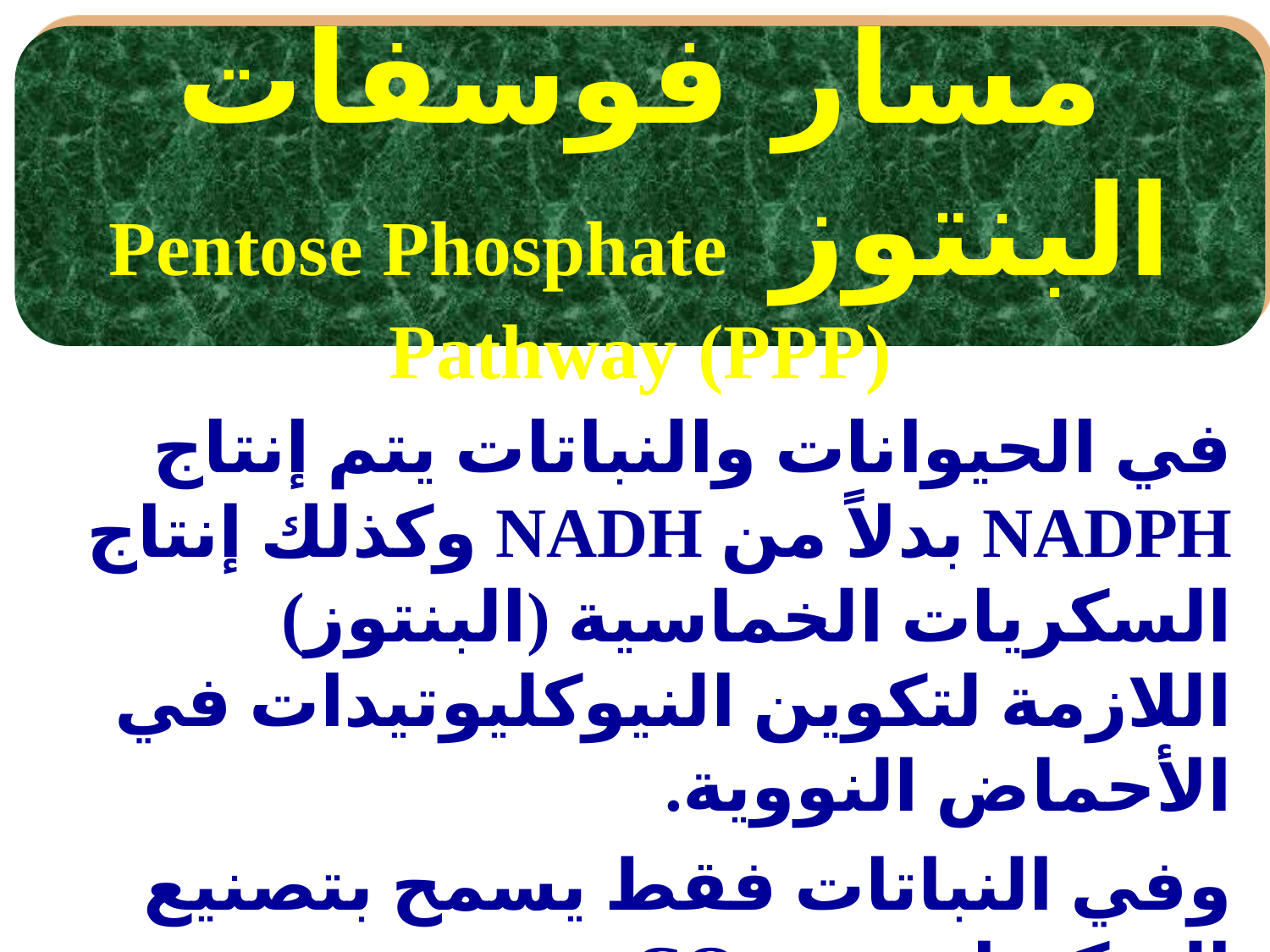

مسار فوسفات البنتوز Pentose Phosphate Pathway (PPP)
في الحيوانات والنباتات يتم إنتاج NADPH بدلاً من NADH وكذلك إنتاج السكريات الخماسية (البنتوز) اللازمة لتكوين النيوكليوتيدات في الأحماض النووية.
وفي النباتات فقط يسمح بتصنيع السكريات من CO2.
تتم جميع تفاعلات المسار في السيتوسول.